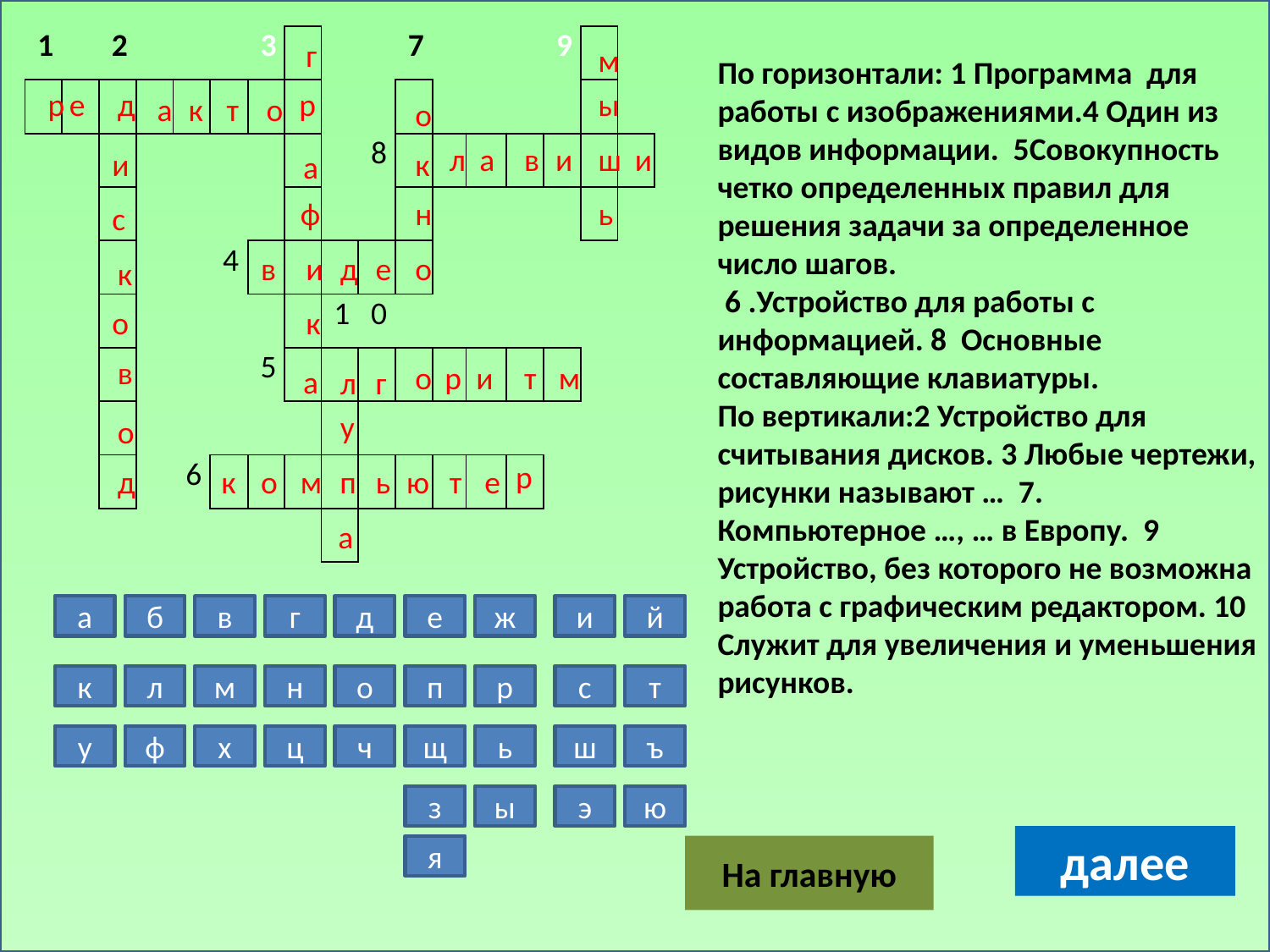

| 1 |  | 2 |  |  |  | 3 |  |  |  | 7 |  |  |  | 9 |  |  |
| --- | --- | --- | --- | --- | --- | --- | --- | --- | --- | --- | --- | --- | --- | --- | --- | --- |
|  |  |  |  |  |  |  |  |  |  |  |  |  |  |  |  |  |
|  |  |  |  |  |  |  |  |  | 8 |  |  |  |  |  |  |  |
|  |  |  |  |  |  |  |  |  |  |  |  |  |  |  |  |  |
|  |  |  |  |  | 4 |  |  |  |  |  |  |  |  |  |  |  |
|  |  |  |  |  |  |  |  | 1 | 0 |  |  |  |  |  |  |  |
|  |  |  |  |  |  | 5 |  |  |  |  |  |  |  |  |  |  |
|  |  |  |  |  |  |  |  |  |  |  |  |  |  |  |  |  |
|  |  |  |  | 6 |  |  |  |  |  |  |  |  |  |  |  |  |
|  |  |  |  |  |  |  |  |  |  |  |  |  |  |  |  |  |
|  |  |  |  |  |  |  |  |  |  |  |  |  |  |  |  |  |
г
м
По горизонтали: 1 Программа  для работы с изображениями.4 Один из видов информации.  5Совокупность четко определенных правил для решения задачи за определенное число шагов.
 6 .Устройство для работы с информацией. 8  Основные составляющие клавиатуры.
По вертикали:2 Устройство для считывания дисков. 3 Любые чертежи, рисунки называют …  7. Компьютерное …, … в Европу.  9 Устройство, без которого не возможна работа с графическим редактором. 10 Служит для увеличения и уменьшения рисунков.
р
р
е
д
о
ы
а
к
т
о
в
и
ш
и
и
к
л
а
а
ф
н
ь
с
е
к
в
и
д
о
о
к
в
о
р
и
м
л
т
а
г
у
о
ь
р
д
к
о
м
п
ю
т
е
а
а
б
в
г
д
е
ж
и
й
к
л
м
н
о
п
р
с
т
у
ф
х
ц
ч
щ
ь
ш
ъ
з
ы
э
ю
далее
я
На главную